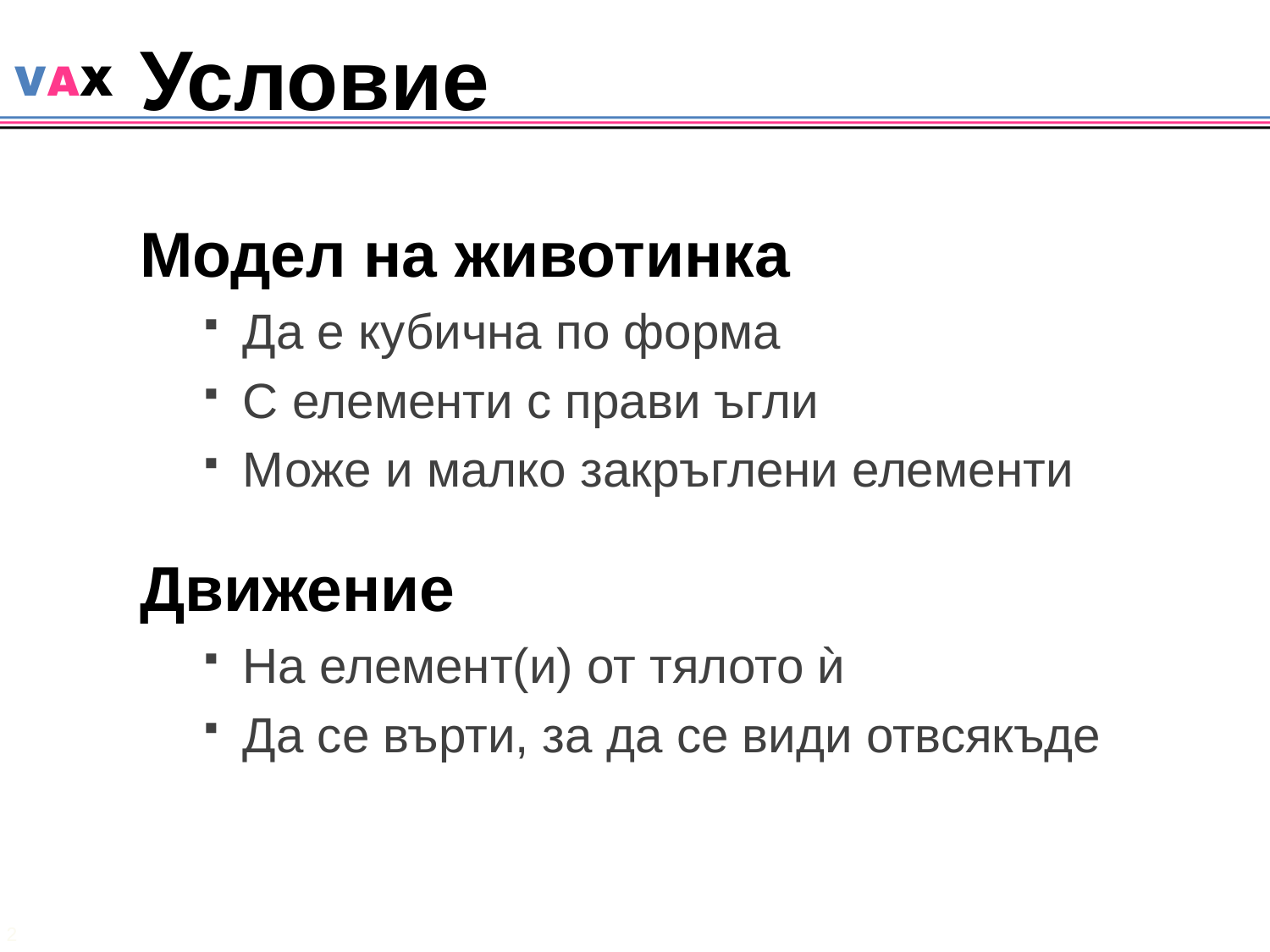

# Условие
Модел на животинка
Да е кубична по форма
С елементи с прави ъгли
Може и малко закръглени елементи
Движение
На елемент(и) от тялото ѝ
Да се върти, за да се види отвсякъде